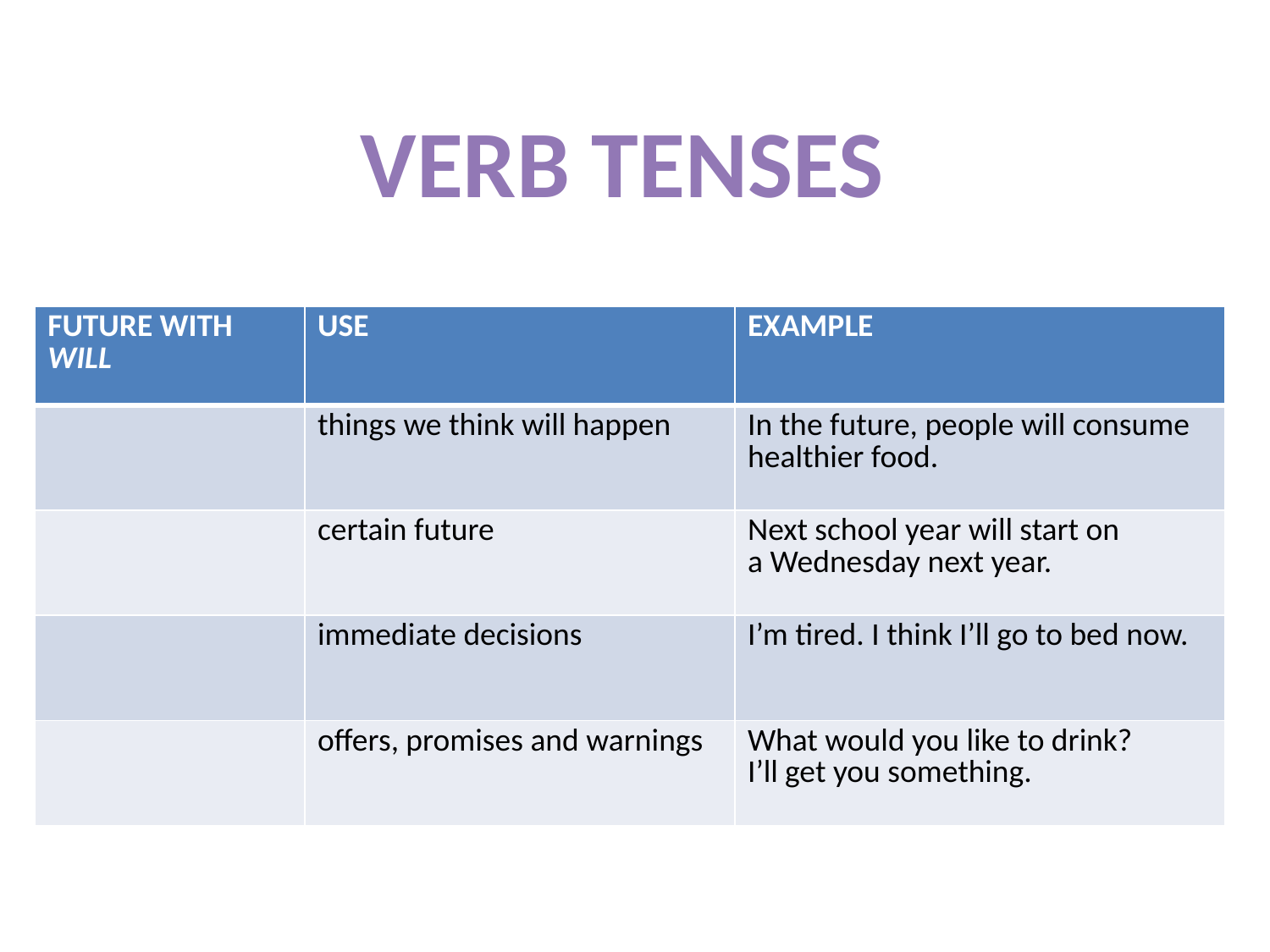

VERB TENSES
| FUTURE WITH WILL | USE | EXAMPLE |
| --- | --- | --- |
|  | things we think will happen | In the future, people will consume healthier food. |
|  | certain future | Next school year will start on a Wednesday next year. |
|  | immediate decisions | I’m tired. I think I’ll go to bed now. |
|  | offers, promises and warnings | What would you like to drink? I’ll get you something. |